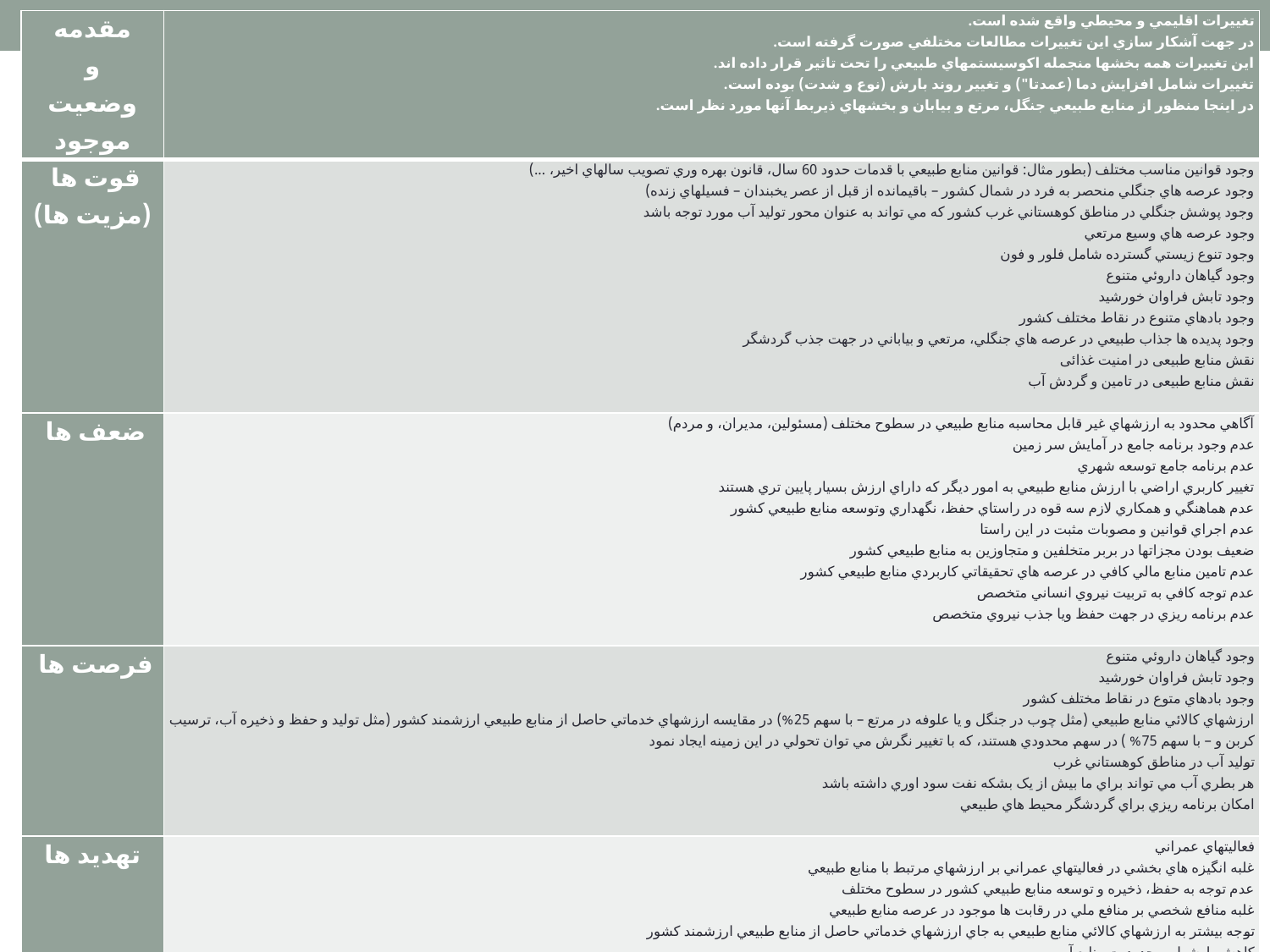

| مقدمه و وضعيت موجود | تغييرات اقليمي و محيطي واقع شده است. در جهت آشکار سازي اين تغييرات مطالعات مختلفي صورت گرفته است. اين تغييرات همه بخشها منجمله اکوسيستمهاي طبيعي را تحت تاثير قرار داده اند. تغييرات شامل افزايش دما (عمدتا") و تغيير روند بارش (نوع و شدت) بوده است. در اينجا منظور از منابع طبيعي جنگل، مرتع و بيابان و بخشهاي ذيربط آنها مورد نظر است. |
| --- | --- |
| قوت ها (مزيت ها) | وجود قوانين مناسب مختلف (بطور مثال: قوانين منابع طبيعي با قدمات حدود 60 سال، قانون بهره وري تصويب سالهاي اخير، ...) وجود عرصه هاي جنگلي منحصر به فرد در شمال کشور – باقيمانده از قبل از عصر يخبندان – فسيلهاي زنده) وجود پوشش جنگلي در مناطق کوهستاني غرب کشور که مي تواند به عنوان محور توليد آب مورد توجه باشد وجود عرصه هاي وسيع مرتعي وجود تنوع زيستي گسترده شامل فلور و فون وجود گياهان داروئي متنوع وجود تابش فراوان خورشيد وجود بادهاي متنوع در نقاط مختلف کشور وجود پديده ها جذاب طبيعي در عرصه هاي جنگلي، مرتعي و بياباني در جهت جذب گردشگر نقش منابع طبیعی در امنیت غذائی نقش منابع طبیعی در تامین و گردش آب |
| ضعف ها | آگاهي محدود به ارزشهاي غير قابل محاسبه منابع طبيعي در سطوح مختلف (مسئولين، مديران، و مردم) عدم وجود برنامه جامع در آمايش سر زمين عدم برنامه جامع توسعه شهري تغيير کاربري اراضي با ارزش منابع طبيعي به امور ديگر که داراي ارزش بسيار پايين تري هستند عدم هماهنگي و همکاري لازم سه قوه در راستاي حفظ، نگهداري وتوسعه منابع طبيعي کشور عدم اجراي قوانين و مصوبات مثبت در اين راستا ضعيف بودن مجزاتها در بربر متخلفين و متجاوزين به منابع طبيعي کشور عدم تامين منابع مالي کافي در عرصه هاي تحقيقاتي کاربردي منابع طبيعي کشور عدم توجه کافي به تربيت نيروي انساني متخصص عدم برنامه ريزي در جهت حفظ ويا جذب نيروي متخصص |
| فرصت ها | وجود گياهان داروئي متنوع وجود تابش فراوان خورشيد وجود بادهاي متوع در نقاط مختلف کشور ارزشهاي کالائي منابع طبيعي (مثل چوب در جنگل و يا علوفه در مرتع – با سهم 25%) در مقايسه ارزشهاي خدماتي حاصل از منابع طبيعي ارزشمند کشور (مثل توليد و حفظ و ذخيره آب، ترسيب کربن و – با سهم 75% ) در سهم محدودي هستند، که با تغيير نگرش مي توان تحولي در اين زمينه ايجاد نمود توليد آب در مناطق کوهستاني غرب هر بطري آب مي تواند براي ما بيش از يک بشکه نفت سود اوري داشته باشد امکان برنامه ريزي براي گردشگر محيط هاي طبيعي |
| تهديد ها | فعاليتهاي عمراني غلبه انگيزه هاي بخشي در فعاليتهاي عمراني بر ارزشهاي مرتبط با منابع طبيعي عدم توجه به حفظ، ذخيره و توسعه منابع طبيعي کشور در سطوح مختلف غلبه منافع شخصي بر منافع ملي در رقابت ها موجود در عرصه منابع طبيعي توجه بيشتر به ارزشهاي کالائي منابع طبيعي به جاي ارزشهاي خدماتي حاصل از منابع طبيعي ارزشمند کشور کاهش بارشها و محدوديت منابع آب وجود بحران آب و احتمال شدت گرفتن آن نگاه کوتاه مدت در بهره برداري از منابع طبيعي کشور عدم نگاه بلند مدت در مديريت منابع طبیعي کشور |
#